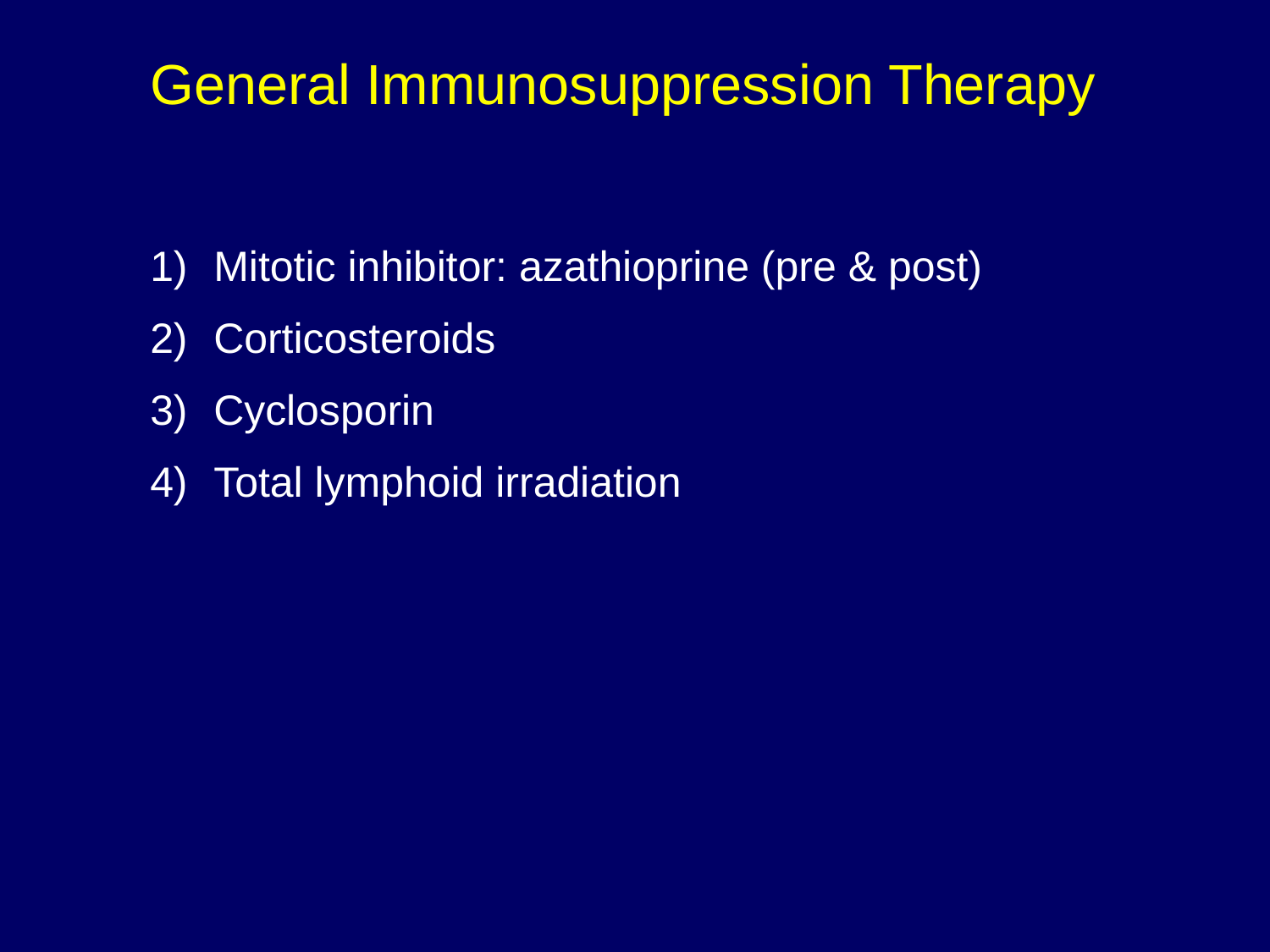

General Immunosuppression Therapy

Mitotic inhibitor: azathioprine (pre & post)
Corticosteroids
Cyclosporin
Total lymphoid irradiation